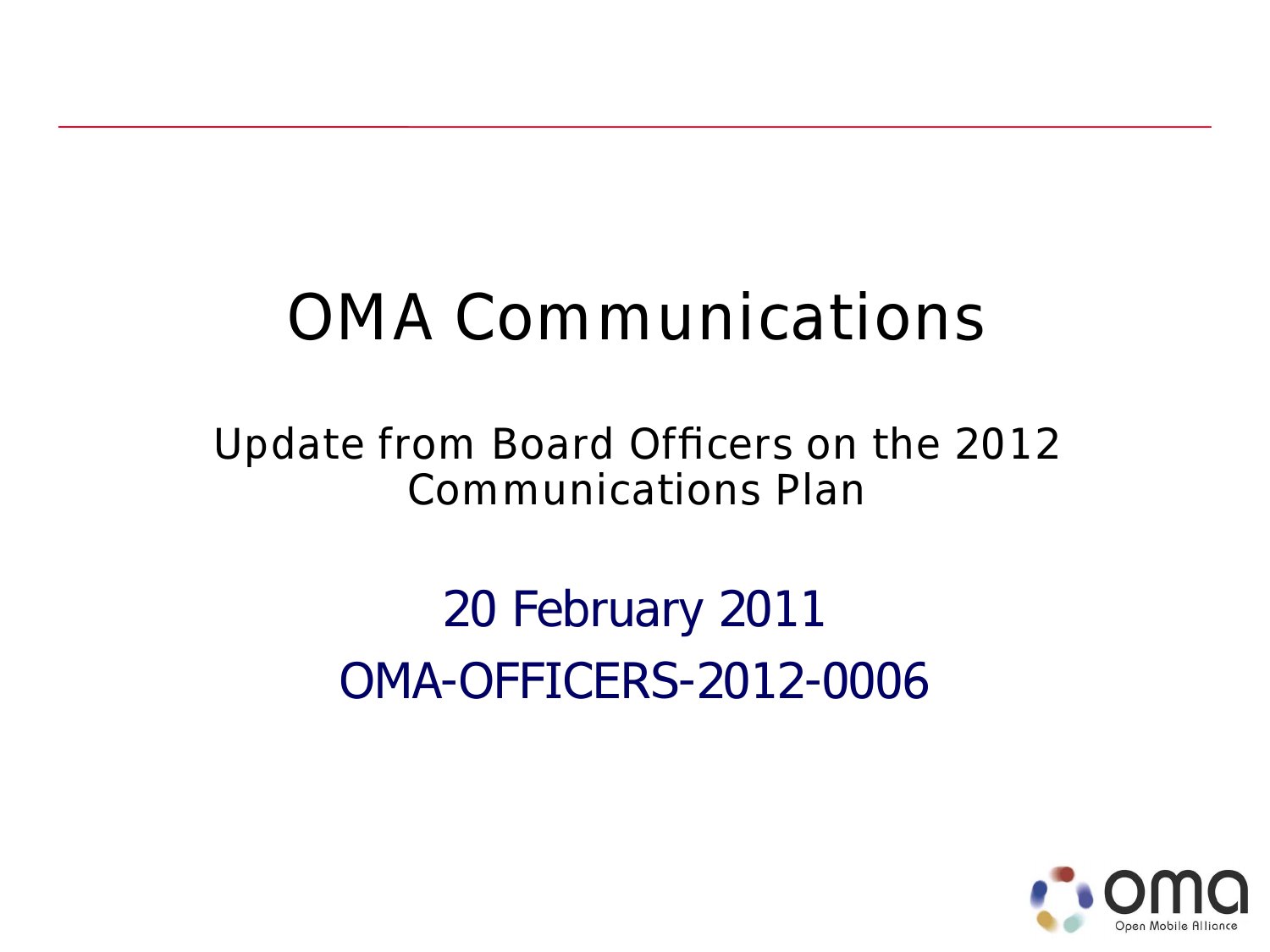

# OMA Communications Update from Board Officers on the 2012 Communications Plan
20 February 2011
OMA-OFFICERS-2012-0006